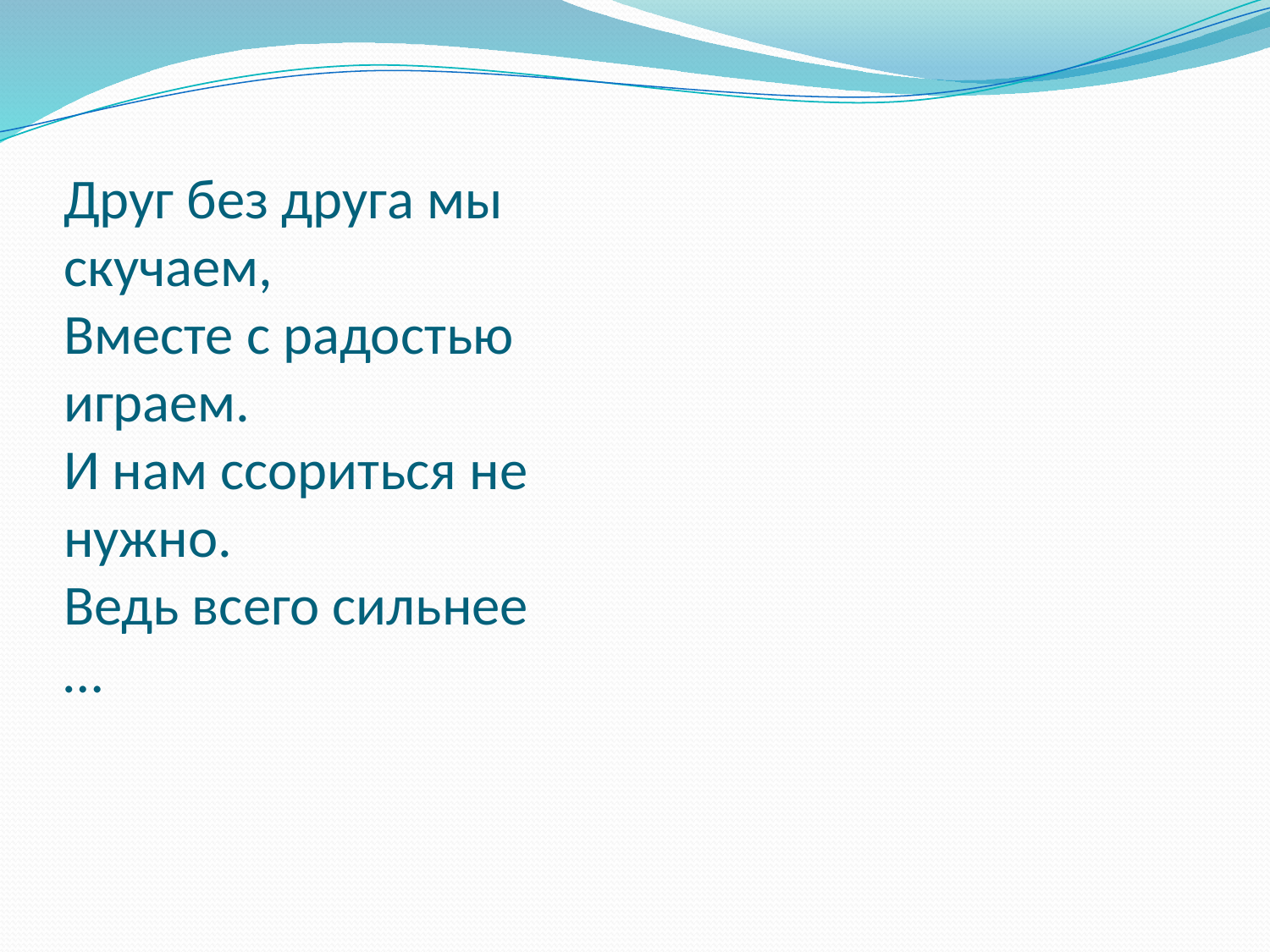

# Друг без друга мы скучаем, Вместе с радостью играем. И нам ссориться не нужно. Ведь всего сильнее …